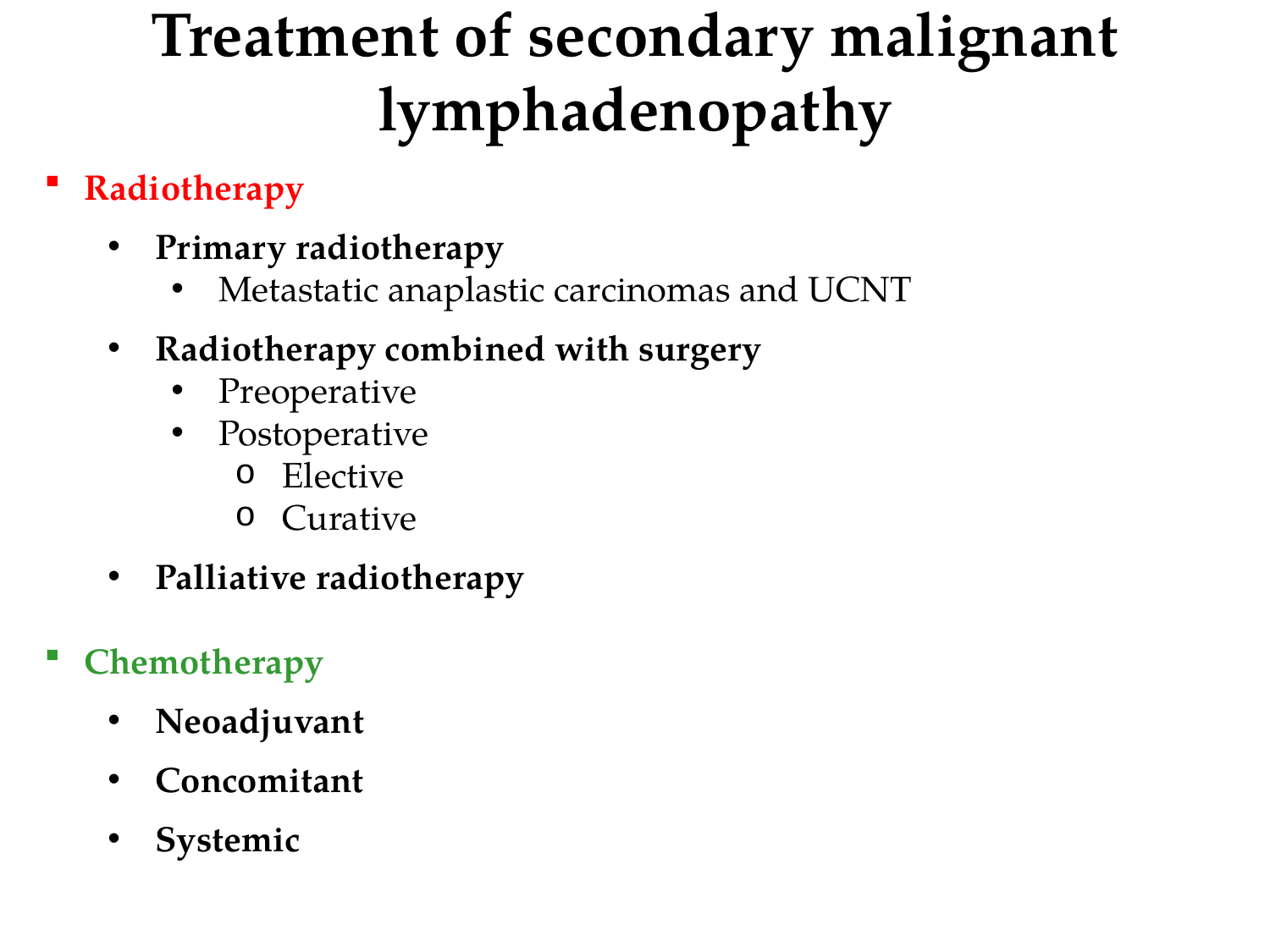

Treatment of secondary malignant lymphadenopathy
Radiotherapy

Primary radiotherapy
Metastatic anaplastic carcinomas and UCNT

Radiotherapy combined with surgery
Preoperative
Postoperative
Elective
Curative

Palliative radiotherapy

Chemotherapy

Neoadjuvant

Concomitant

Systemic